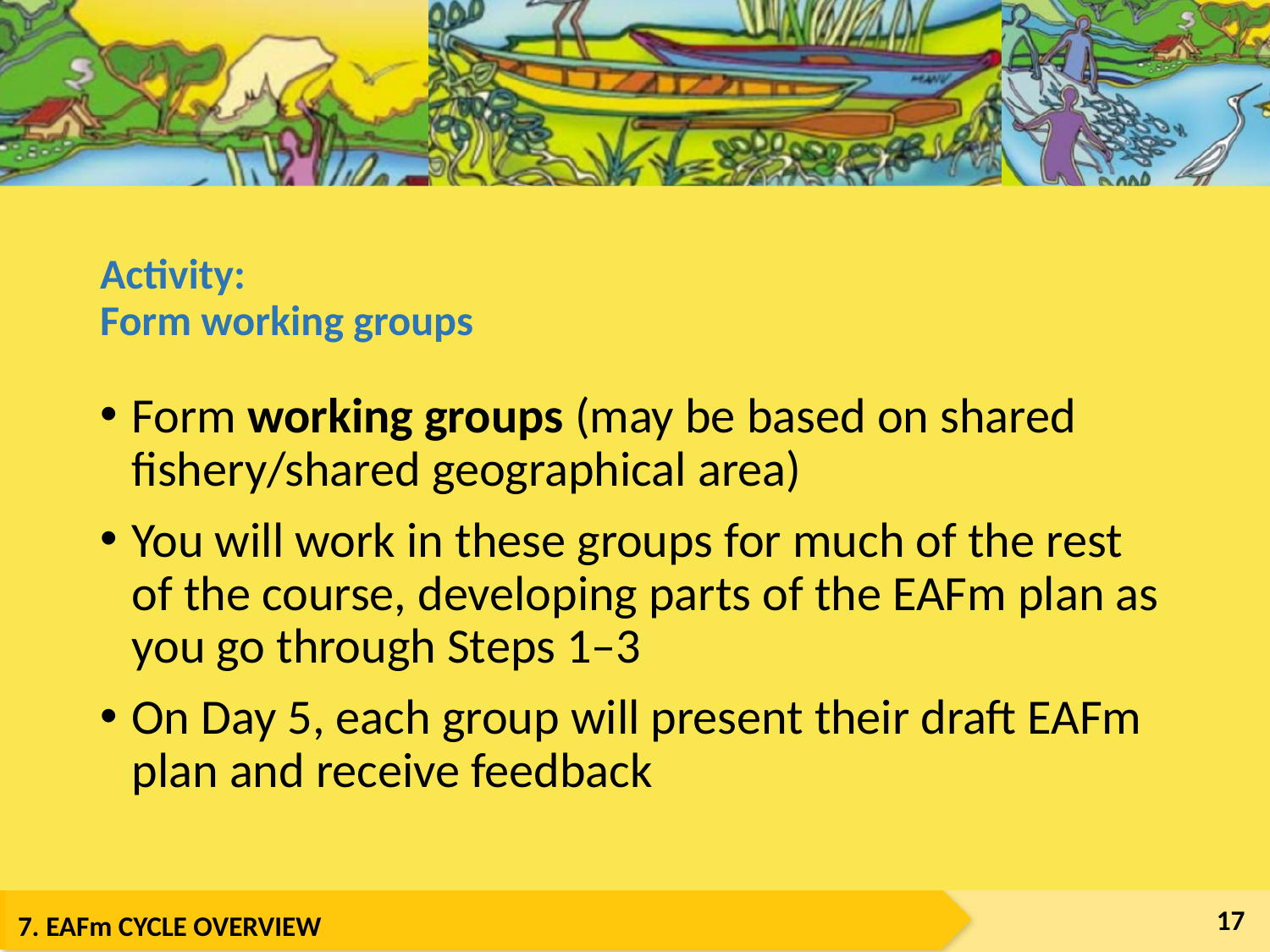

# Activity: Form working groups
Form working groups (may be based on shared fishery/shared geographical area)
You will work in these groups for much of the rest of the course, developing parts of the EAFm plan as you go through Steps 1–3
On Day 5, each group will present their draft EAFm plan and receive feedback

17